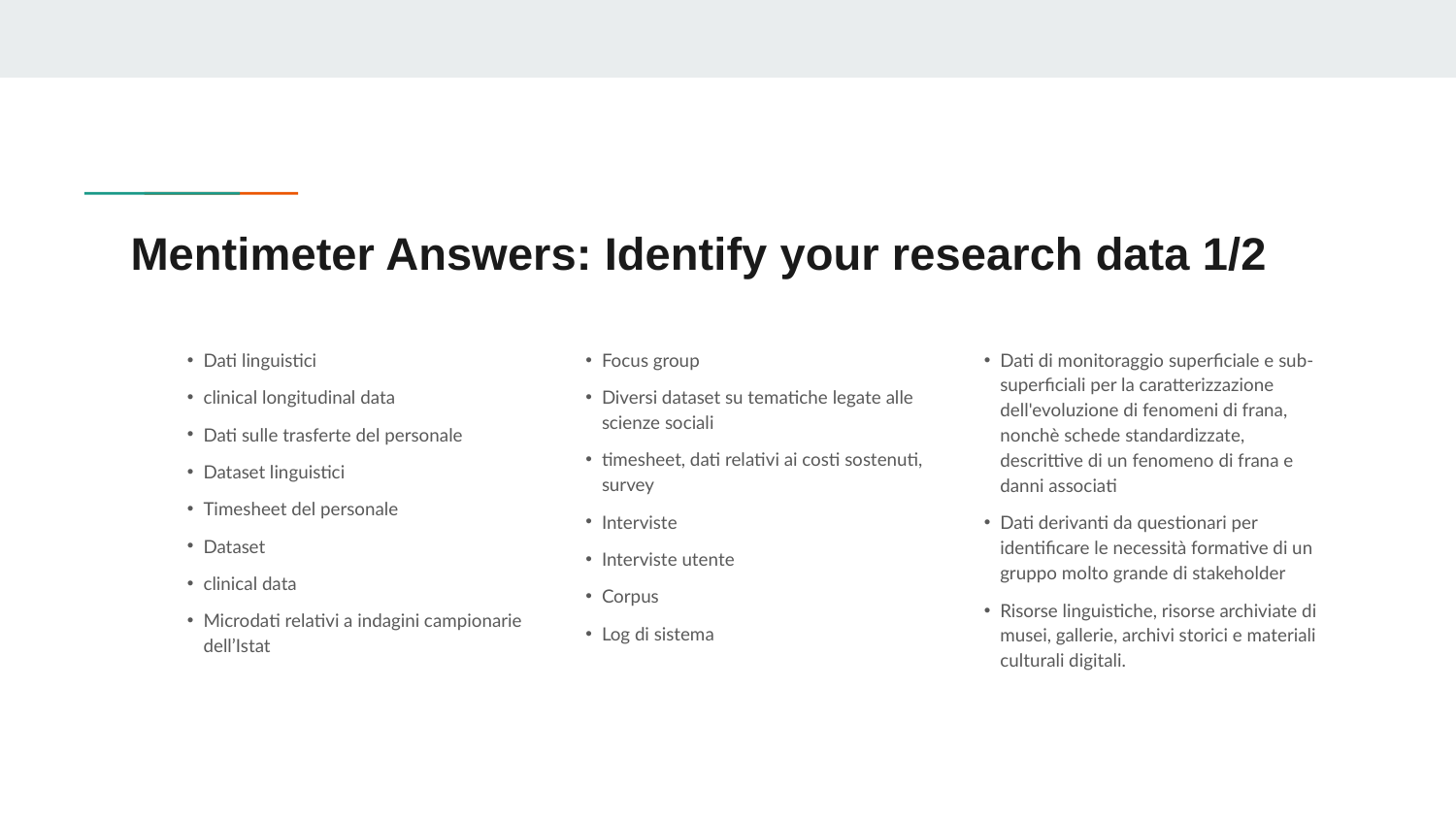

# Mentimeter Answers: Identify your research data 1/2
Dati linguistici
clinical longitudinal data
Dati sulle trasferte del personale
Dataset linguistici
Timesheet del personale
Dataset
clinical data
Microdati relativi a indagini campionarie dell’Istat
Focus group
Diversi dataset su tematiche legate alle scienze sociali
timesheet, dati relativi ai costi sostenuti, survey
Interviste
Interviste utente
Corpus
Log di sistema
Dati di monitoraggio superficiale e sub-superficiali per la caratterizzazione dell'evoluzione di fenomeni di frana, nonchè schede standardizzate, descrittive di un fenomeno di frana e danni associati
Dati derivanti da questionari per identificare le necessità formative di un gruppo molto grande di stakeholder
Risorse linguistiche, risorse archiviate di musei, gallerie, archivi storici e materiali culturali digitali.